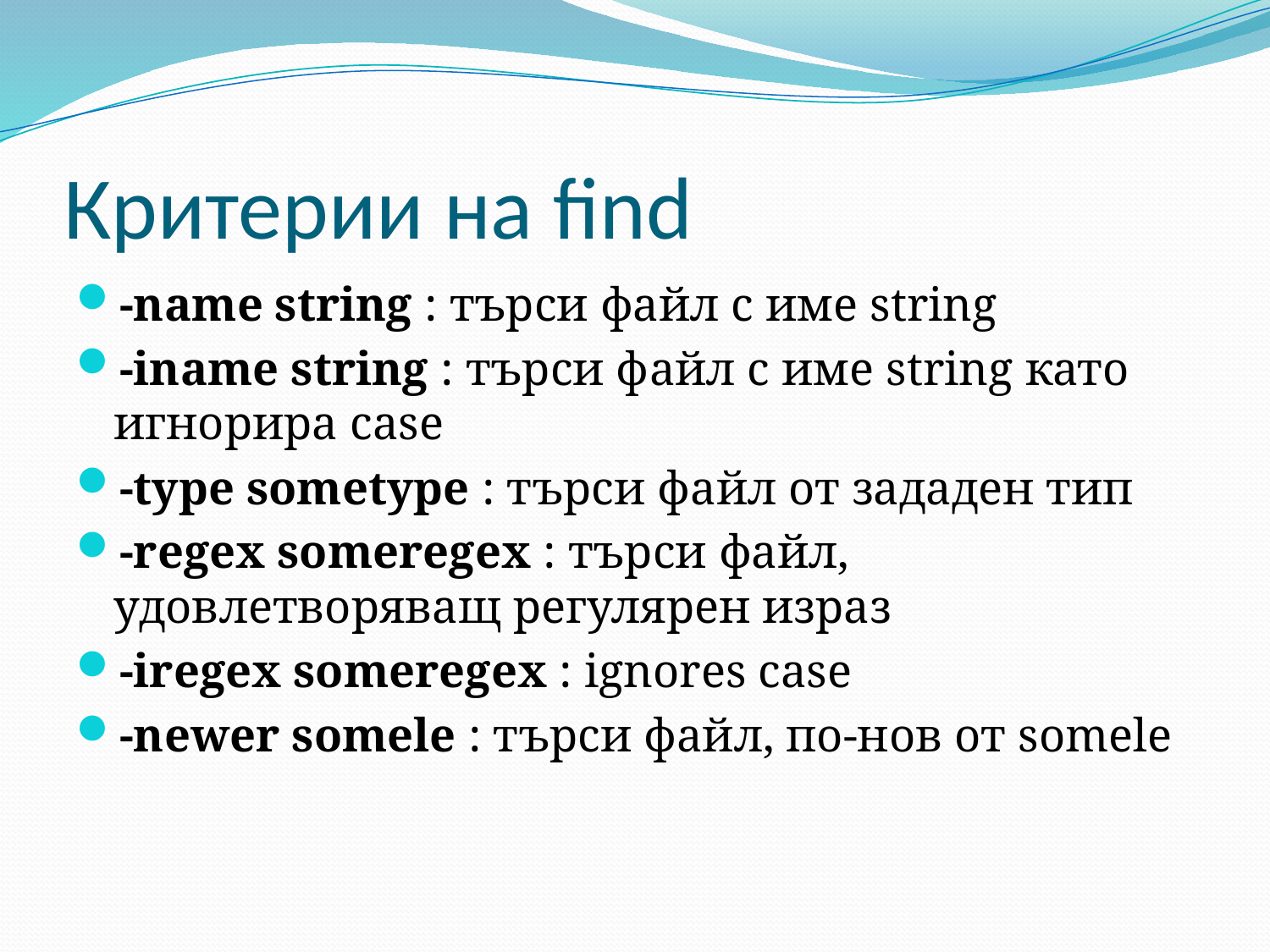

# Критерии на find
-name string : търси файл с име string
-iname string : търси файл с име string като игнорира case
-type sometype : търси файл от зададен тип
-regex someregex : търси файл, удовлетворяващ регулярен израз
-iregex someregex : ignores case
-newer somele : търси файл, по-нов от somele